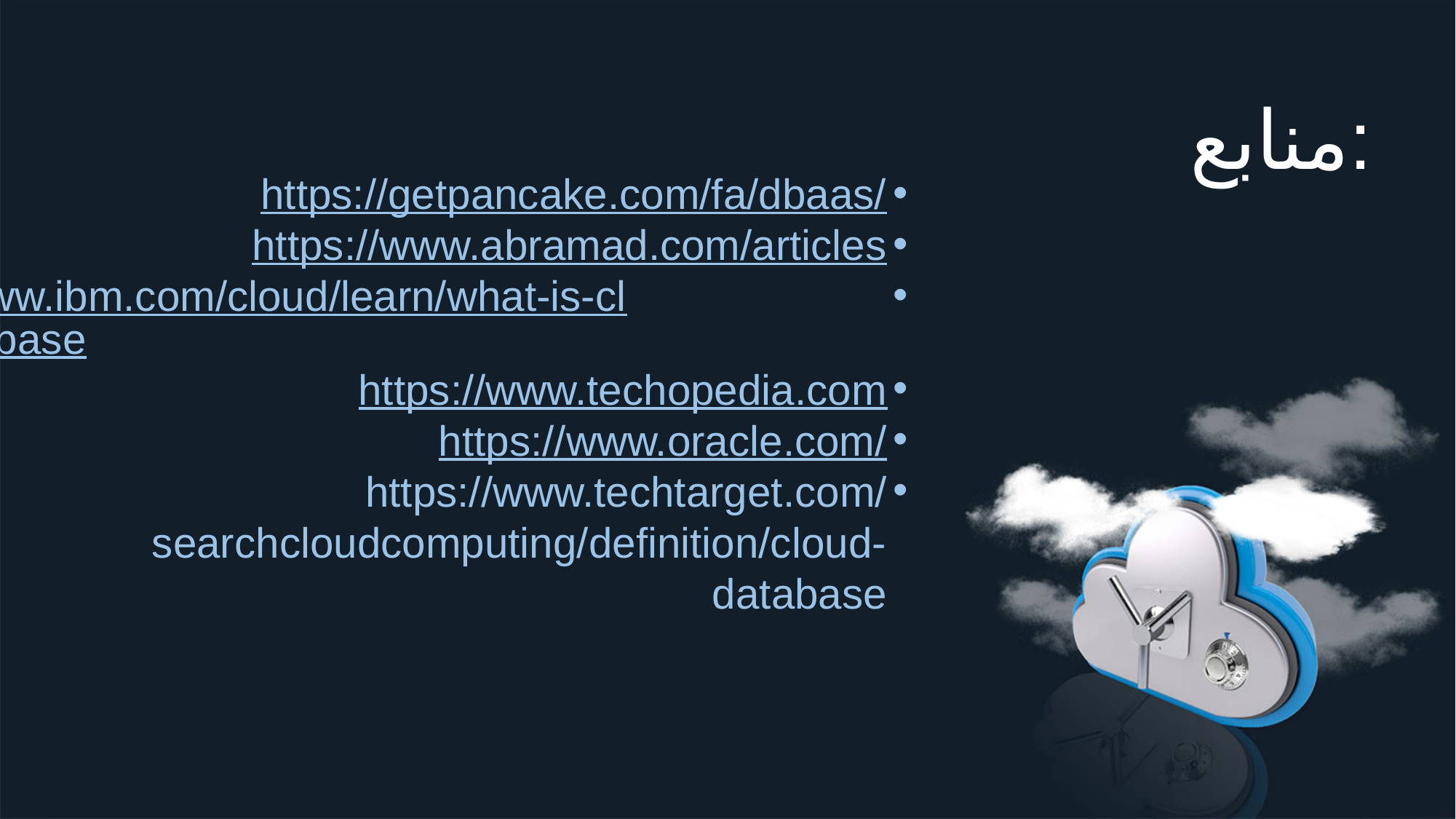

منابع:
https://getpancake.com/fa/dbaas/
https://www.abramad.com/articles
https://www.ibm.com/cloud/learn/what-is-cloud-database
https://www.techopedia.com
https://www.oracle.com/
https://www.techtarget.com/searchcloudcomputing/definition/cloud-database